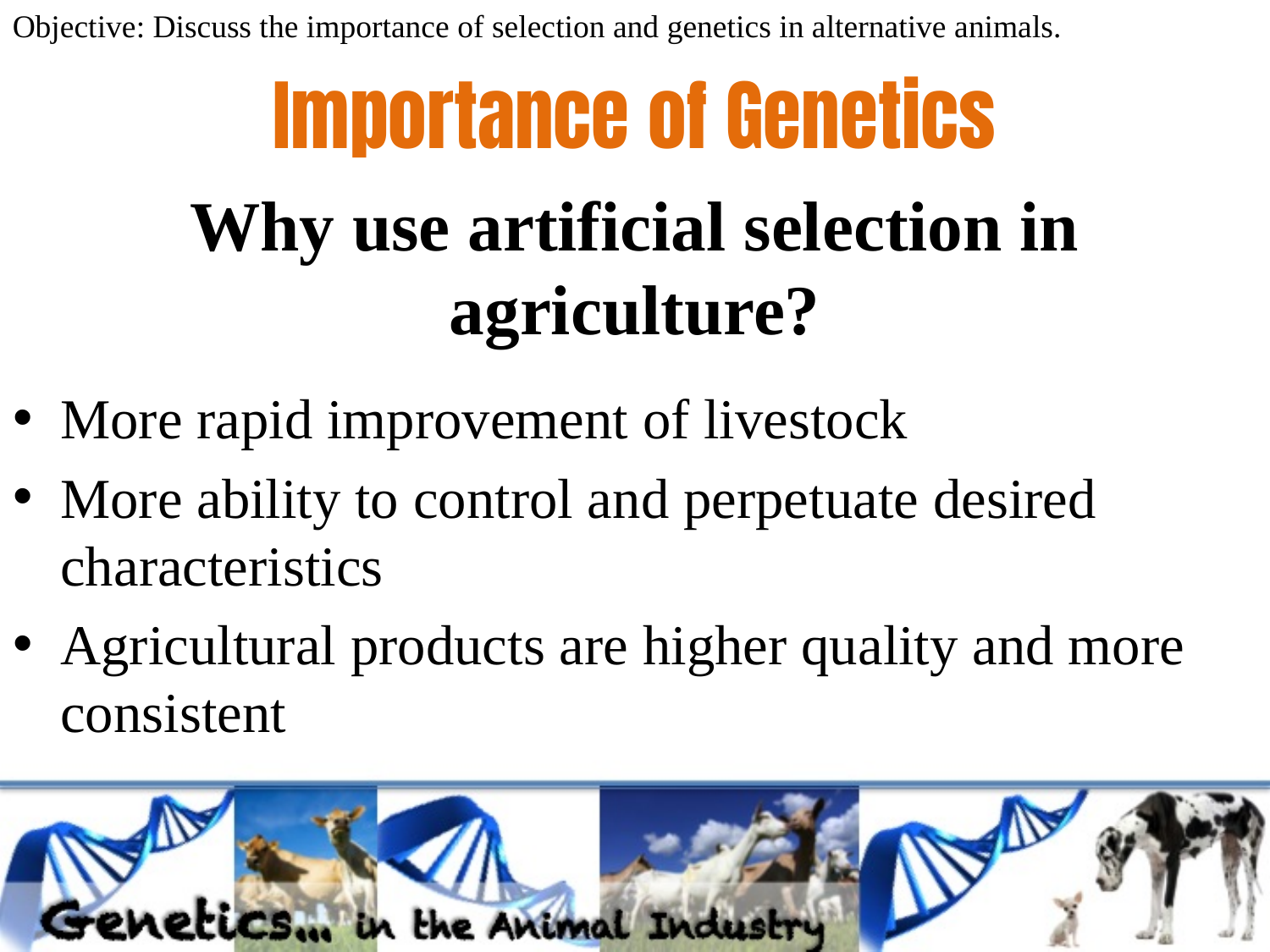

Objective: Discuss the importance of selection and genetics in alternative animals.
# Importance of Genetics

Why use artificial selection in agriculture?

More rapid improvement of livestock
More ability to control and perpetuate desired characteristics
Agricultural products are higher quality and more consistent